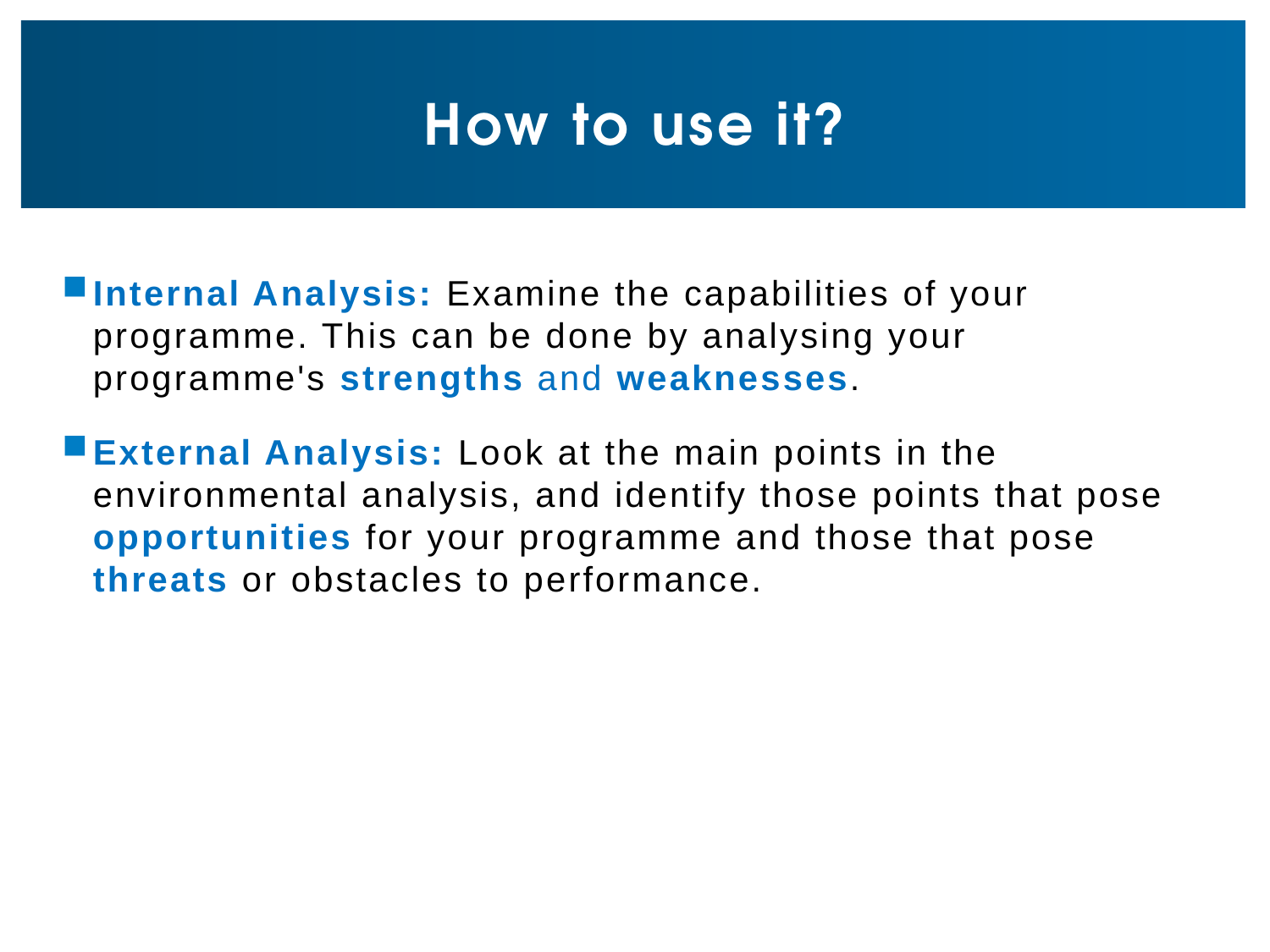

# How to use it?
Internal Analysis: Examine the capabilities of your programme. This can be done by analysing your programme's strengths and weaknesses.
External Analysis: Look at the main points in the environmental analysis, and identify those points that pose opportunities for your programme and those that pose threats or obstacles to performance.